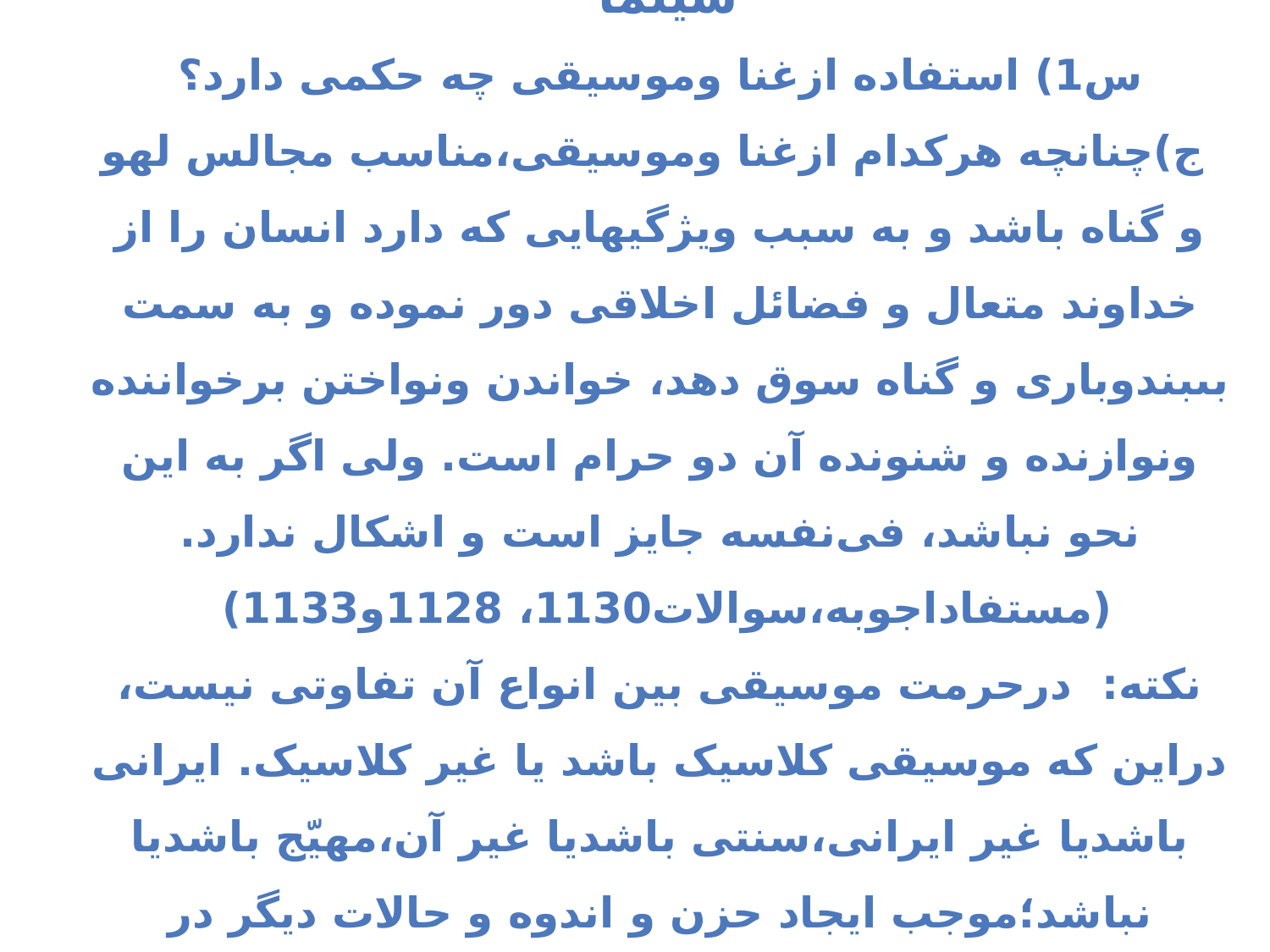

4/2ـ موسیقی، آلات موسیقی ،تئاتر، فیلم و سینما
س1) استفاده ازغنا وموسیقی چه حکمی دارد؟
 ج)چنانچه هرکدام ازغنا وموسیقی،مناسب مجالس لهو و گناه باشد و به سبب ويژگيهايى که دارد انسان را از خداوند متعال و فضائل اخلاقى دور نموده و به سمت بى‏بندوبارى و گناه سوق دهد، خواندن ونواختن برخواننده ونوازنده و شنونده آن دو حرام است. ولی اگر به این نحو نباشد، فى‌نفسه جايز است و اشکال ندارد.(مستفاداجوبه،سوالات1130، 1128و1133)
نکته:  درحرمت موسیقی بین انواع آن تفاوتی نیست، دراین که موسيقى کلاسيک باشد يا غير کلاسيک. ايرانى باشدیا غير ايرانى،سنتى باشدیا غير آن،مهيّج باشديا نباشد؛موجب ايجاد حزن و اندوه و حالات ديگر در شنونده بشود يا نشود.                                    ( اجوبه،س 1128و1132)